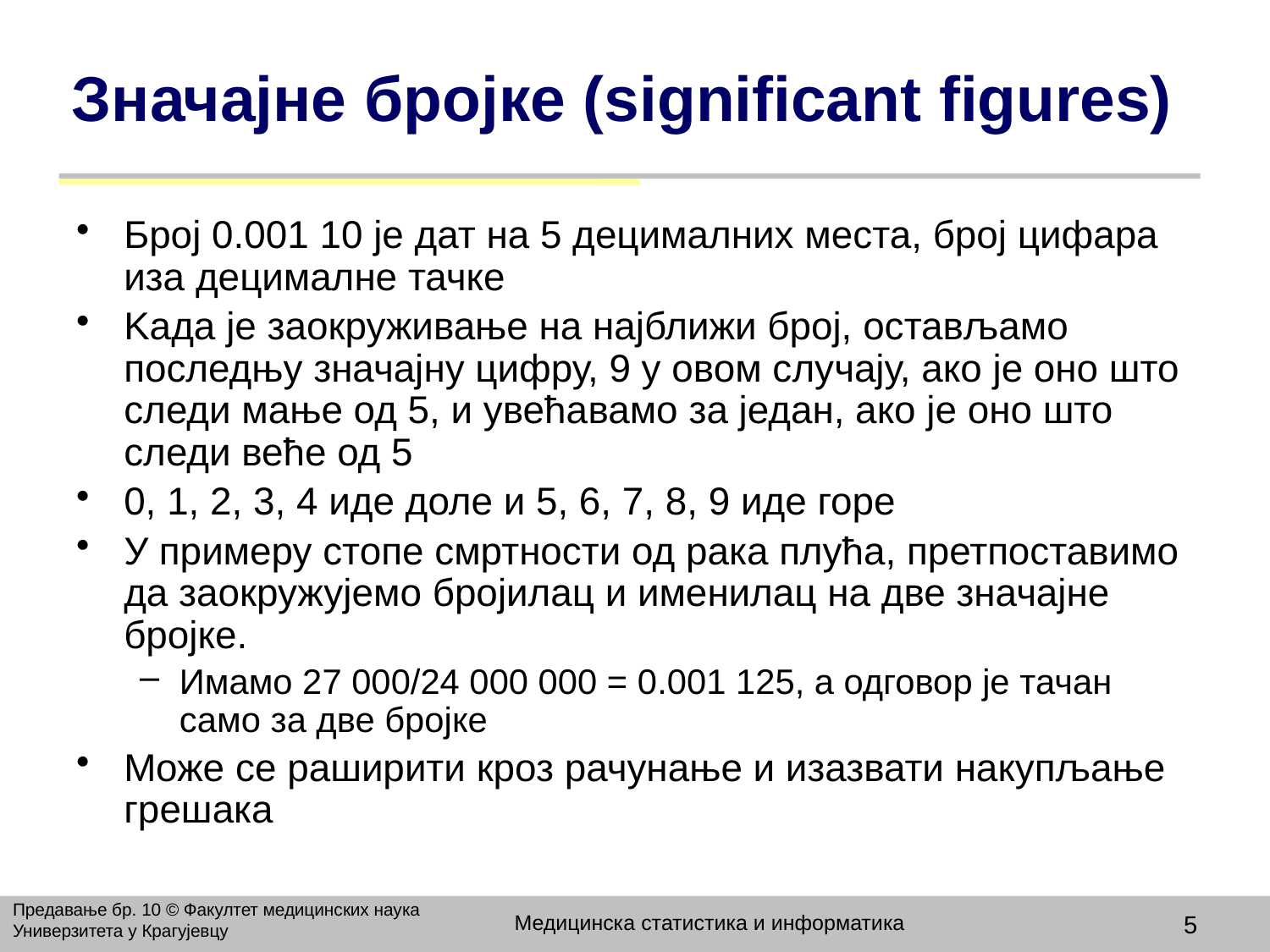

# Значајне бројке (significant figures)
Број 0.001 10 је дат на 5 децималних места, број цифара иза децималне тачке
Kада је заокруживање на најближи број, остављамо последњу значајну цифру, 9 у овом случају, ако је оно што следи мање од 5, и увећавамо за један, ако је оно што следи веће од 5
0, 1, 2, 3, 4 иде доле и 5, 6, 7, 8, 9 иде горе
У примеру стопе смртности од рака плућа, претпоставимо да заокружујемо бројилац и именилац на две значајне бројке.
Имамо 27 000/24 000 000 = 0.001 125, а одговор је тачан само за две бројке
Mоже се раширити кроз рачунање и изазвати накупљање грешака
Предавање бр. 10 © Факултет медицинских наука Универзитета у Крагујевцу
Медицинска статистика и информатика
5